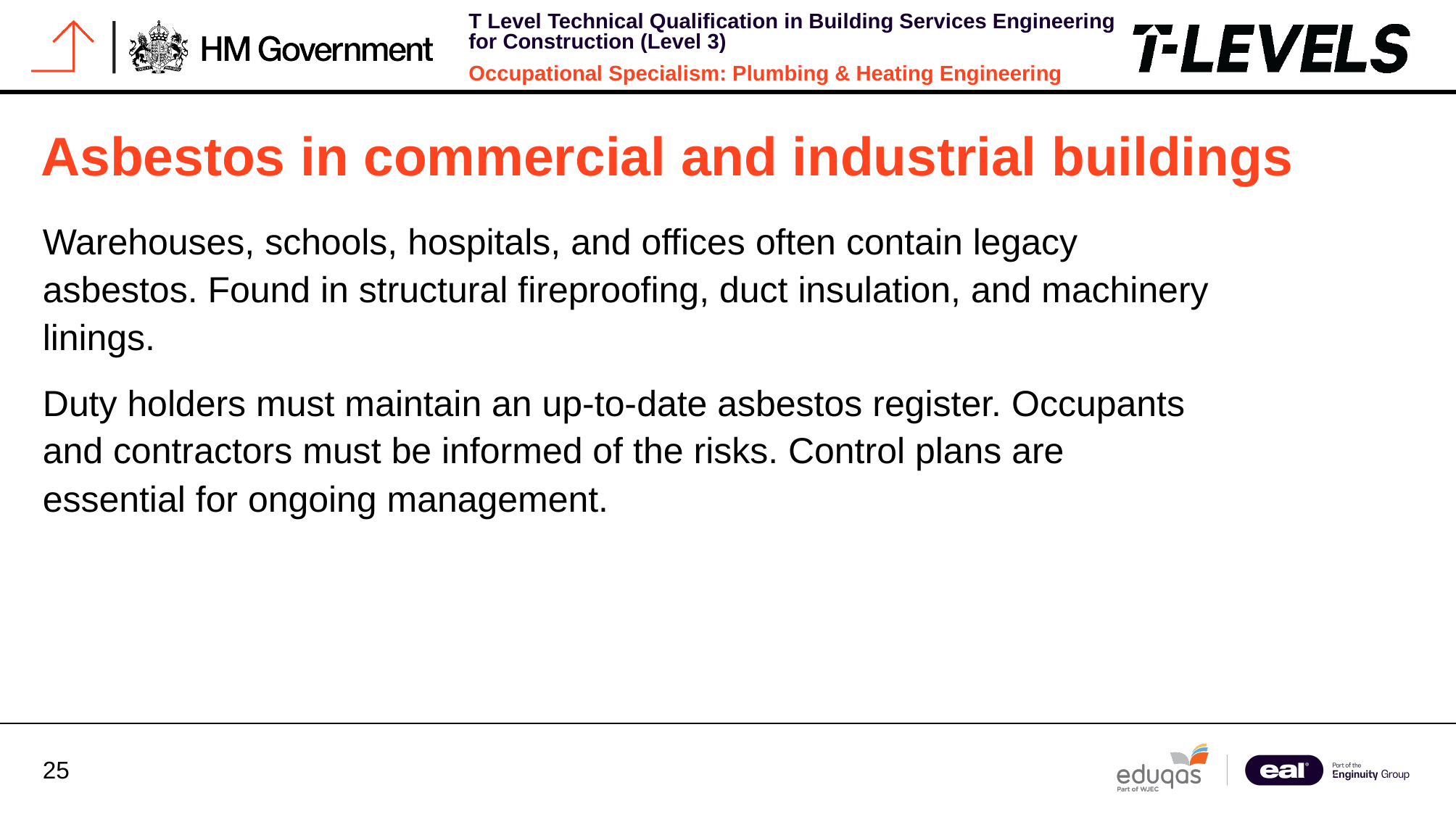

# Asbestos in commercial and industrial buildings
Warehouses, schools, hospitals, and offices often contain legacy asbestos. Found in structural fireproofing, duct insulation, and machinery linings.
Duty holders must maintain an up-to-date asbestos register. Occupants and contractors must be informed of the risks. Control plans are essential for ongoing management.